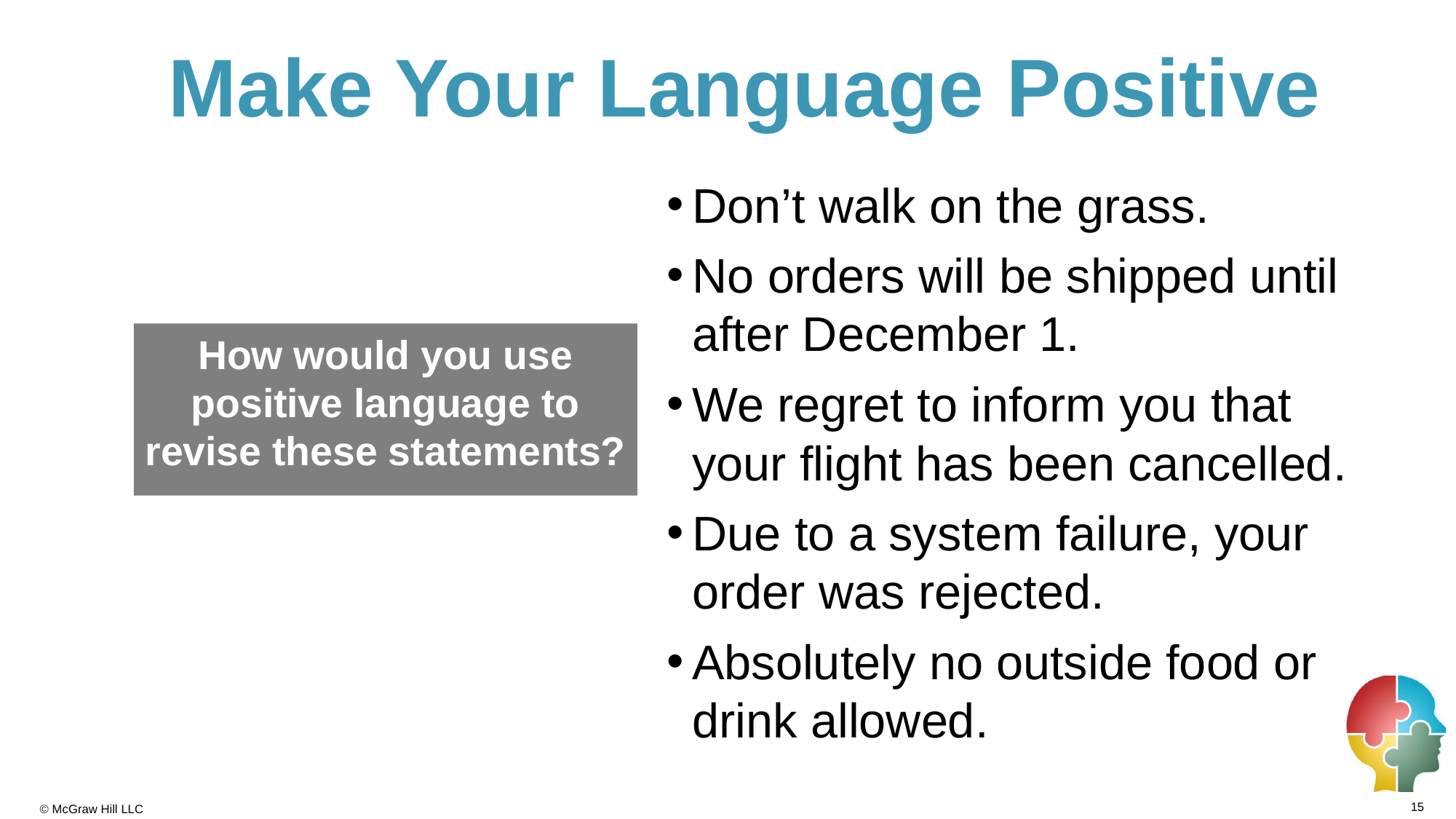

# Make Your Language Positive
Don’t walk on the grass.
No orders will be shipped until after December 1.
We regret to inform you that your flight has been cancelled.
Due to a system failure, your order was rejected.
Absolutely no outside food or drink allowed.
How would you use positive language to revise these statements?
15